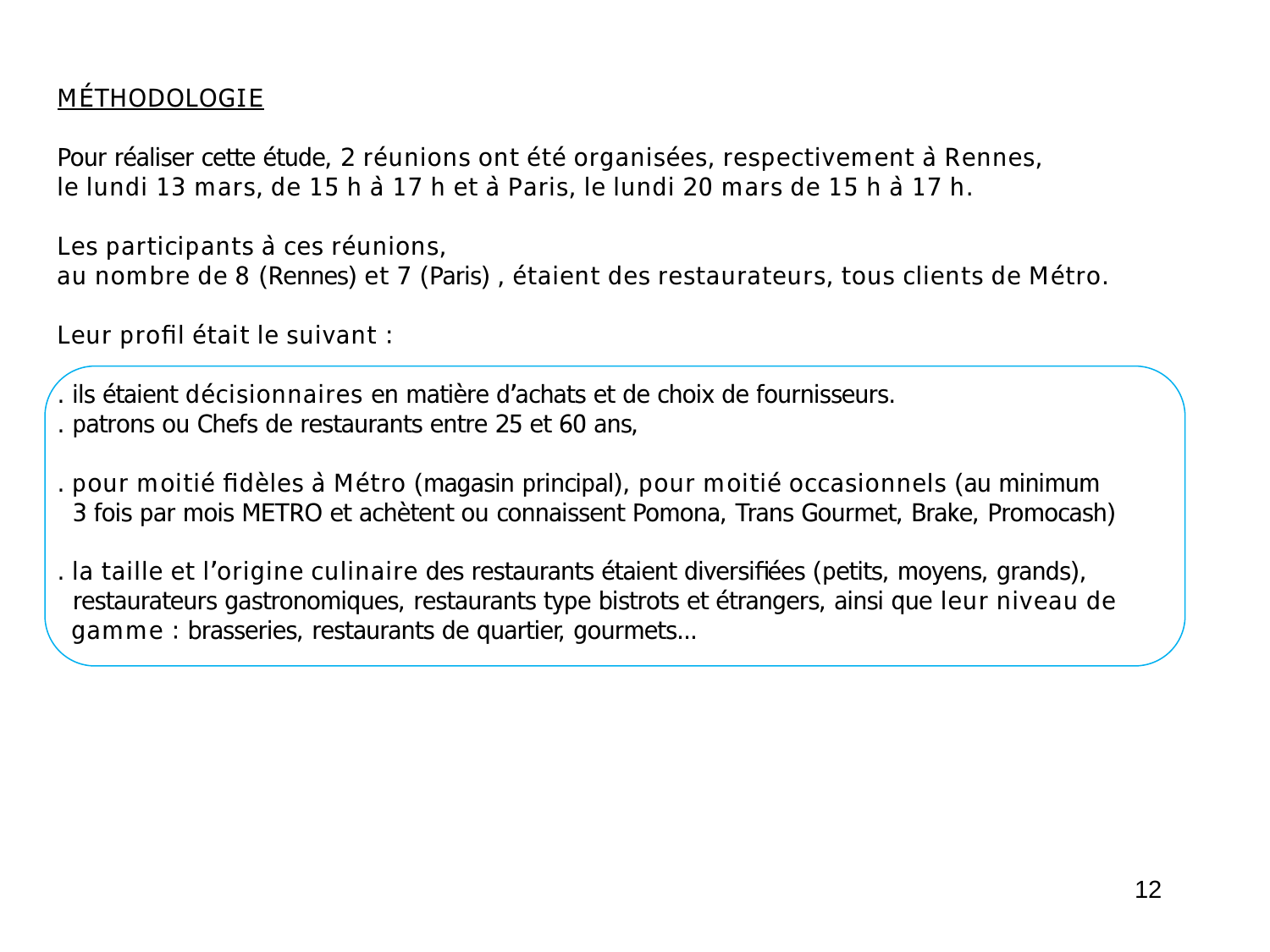

MÉTHODOLOGIE

Pour réaliser cette étude, 2 réunions ont été organisées, respectivement à Rennes,
le lundi 13 mars, de 15 h à 17 h et à Paris, le lundi 20 mars de 15 h à 17 h.

Les participants à ces réunions,
au nombre de 8 (Rennes) et 7 (Paris) , étaient des restaurateurs, tous clients de Métro.
Leur profil était le suivant :

. ils étaient décisionnaires en matière d’achats et de choix de fournisseurs.
. patrons ou Chefs de restaurants entre 25 et 60 ans,

. pour moitié fidèles à Métro (magasin principal), pour moitié occasionnels (au minimum
  3 fois par mois METRO et achètent ou connaissent Pomona, Trans Gourmet, Brake, Promocash)
. la taille et l’origine culinaire des restaurants étaient diversifiées (petits, moyens, grands),
  restaurateurs gastronomiques, restaurants type bistrots et étrangers, ainsi que leur niveau de
  gamme : brasseries, restaurants de quartier, gourmets…

12